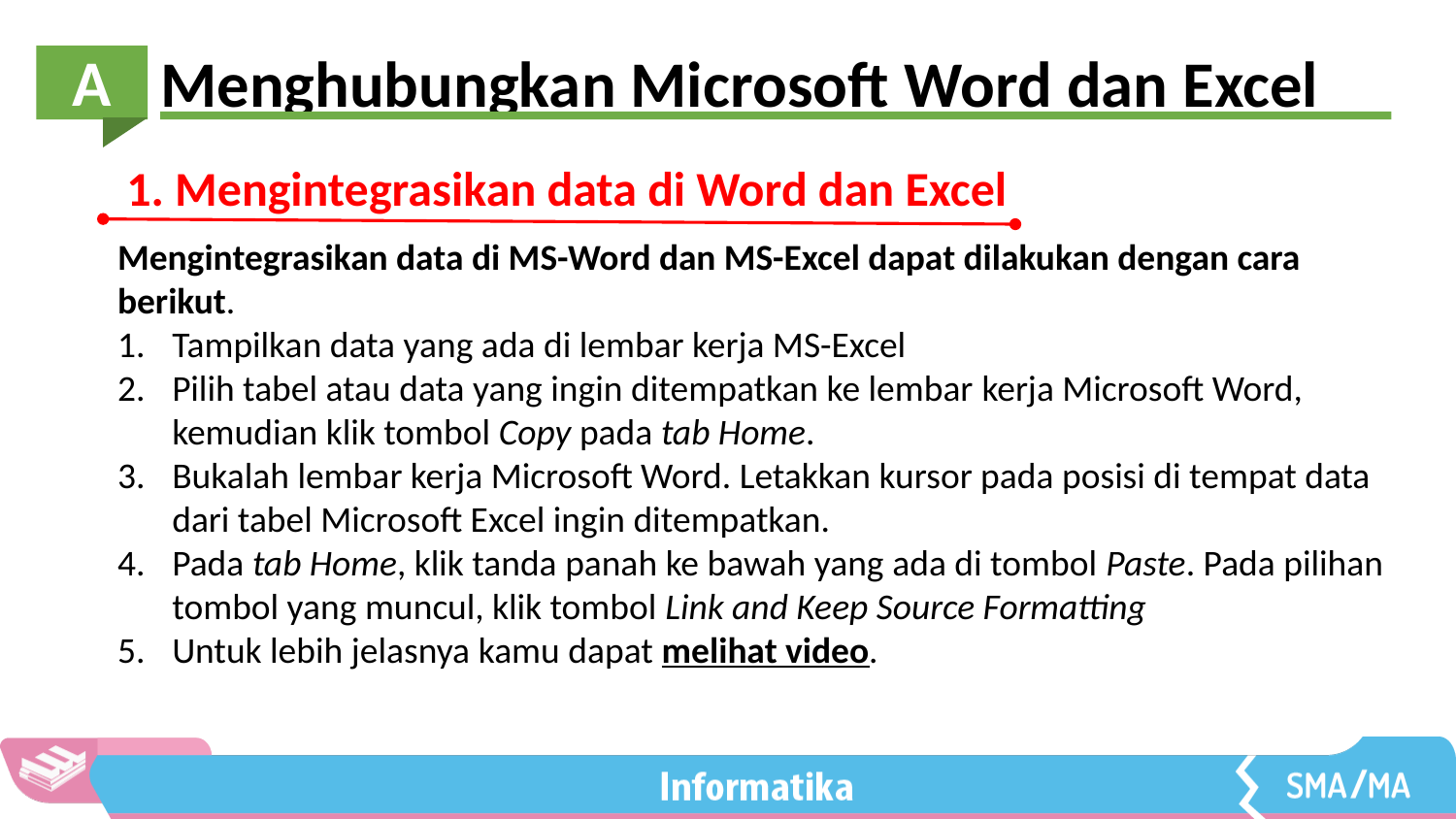

Menghubungkan Microsoft Word dan Excel
A

1. Mengintegrasikan data di Word dan Excel
Mengintegrasikan data di MS-Word dan MS-Excel dapat dilakukan dengan cara berikut.
Tampilkan data yang ada di lembar kerja MS-Excel
Pilih tabel atau data yang ingin ditempatkan ke lembar kerja Microsoft Word, kemudian klik tombol Copy pada tab Home.
Bukalah lembar kerja Microsoft Word. Letakkan kursor pada posisi di tempat data dari tabel Microsoft Excel ingin ditempatkan.
Pada tab Home, klik tanda panah ke bawah yang ada di tombol Paste. Pada pilihan tombol yang muncul, klik tombol Link and Keep Source Formatting
Untuk lebih jelasnya kamu dapat melihat video.